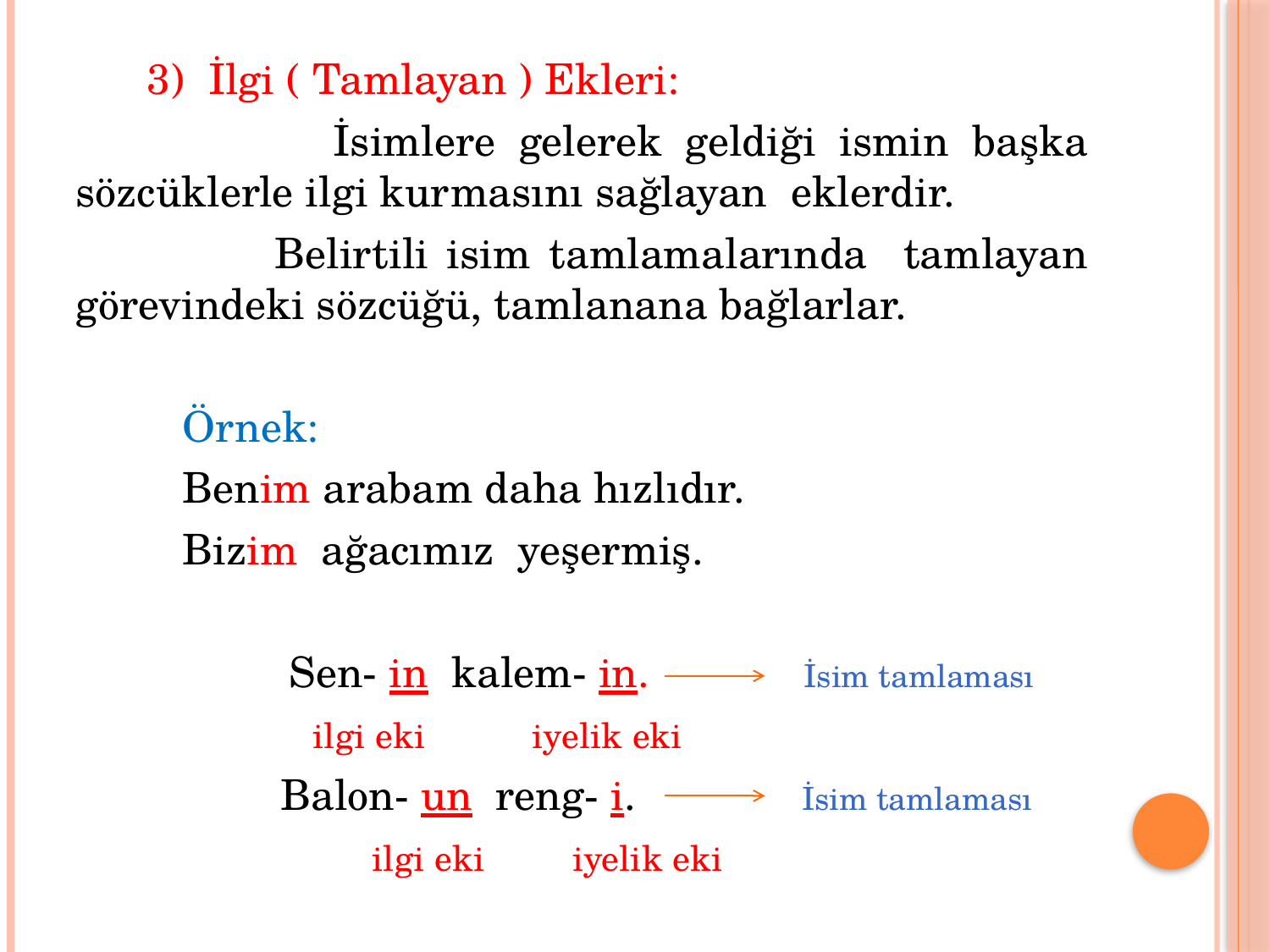

3)  İlgi ( Tamlayan ) Ekleri:
           İsimlere gelerek geldiği ismin başka sözcüklerle ilgi kurmasını sağlayan  eklerdir.
           Belirtili isim tamlamalarında  tamlayan görevindeki sözcüğü, tamlanana bağlarlar.

         Örnek:
         Benim arabam daha hızlıdır.
         Bizim  ağacımız  yeşermiş.

                  Sen- in  kalem- in.             İsim tamlaması
                    ilgi eki         iyelik eki
                     Balon- un  reng- i.              İsim tamlaması
                         ilgi eki         iyelik eki